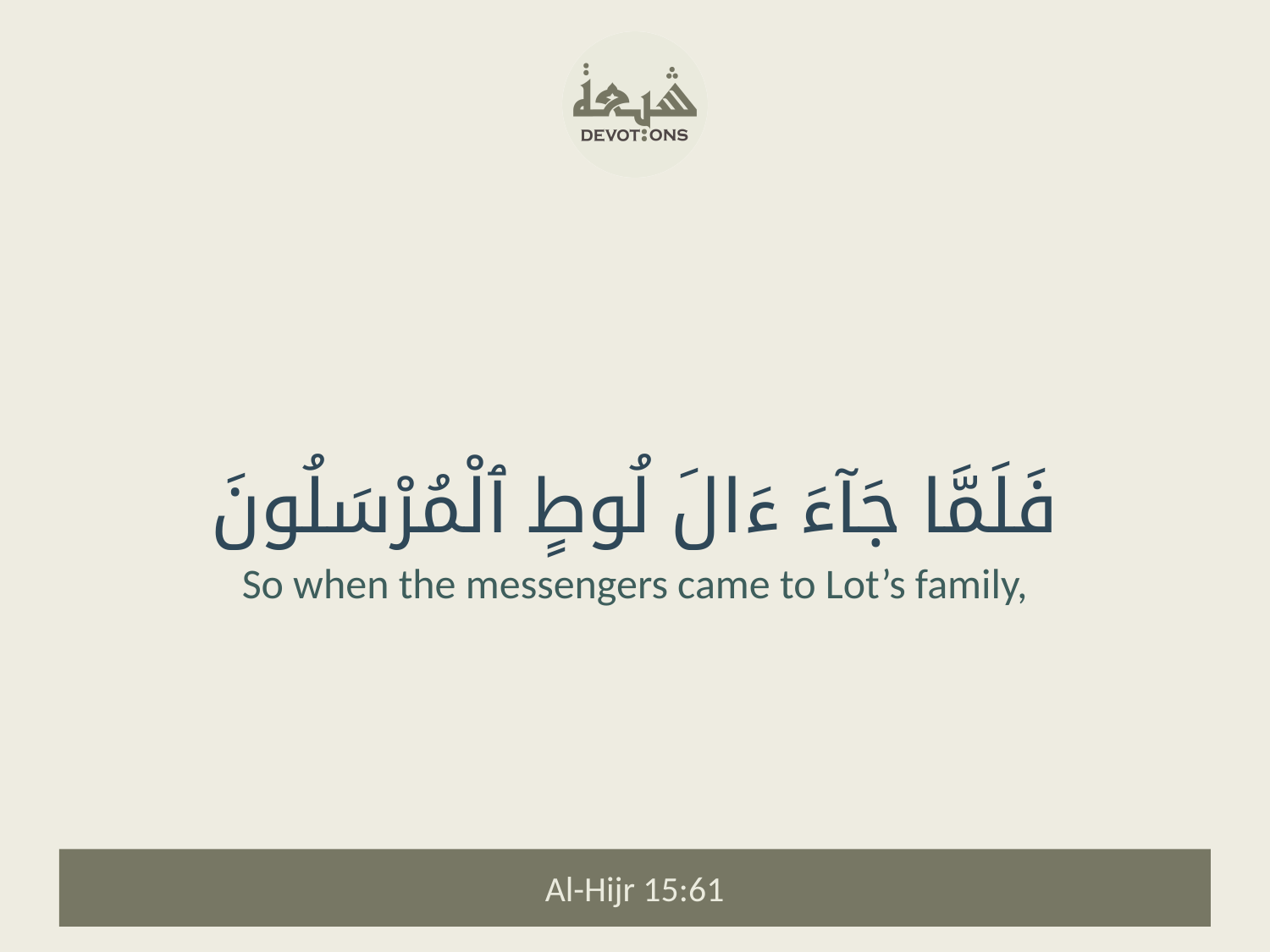

فَلَمَّا جَآءَ ءَالَ لُوطٍ ٱلْمُرْسَلُونَ
So when the messengers came to Lot’s family,
Al-Hijr 15:61